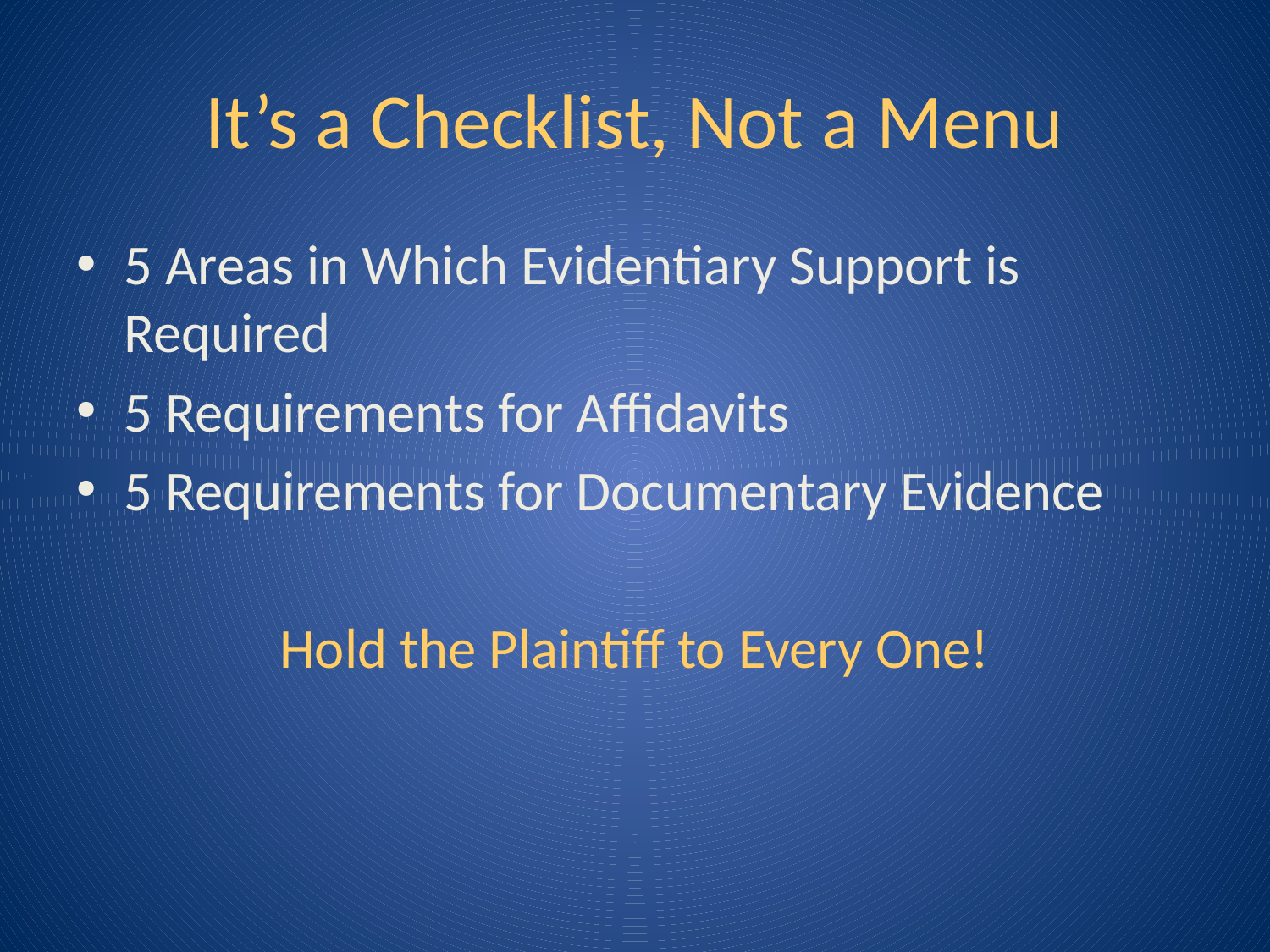

# It’s a Checklist, Not a Menu
5 Areas in Which Evidentiary Support is Required
5 Requirements for Affidavits
5 Requirements for Documentary Evidence

Hold the Plaintiff to Every One!